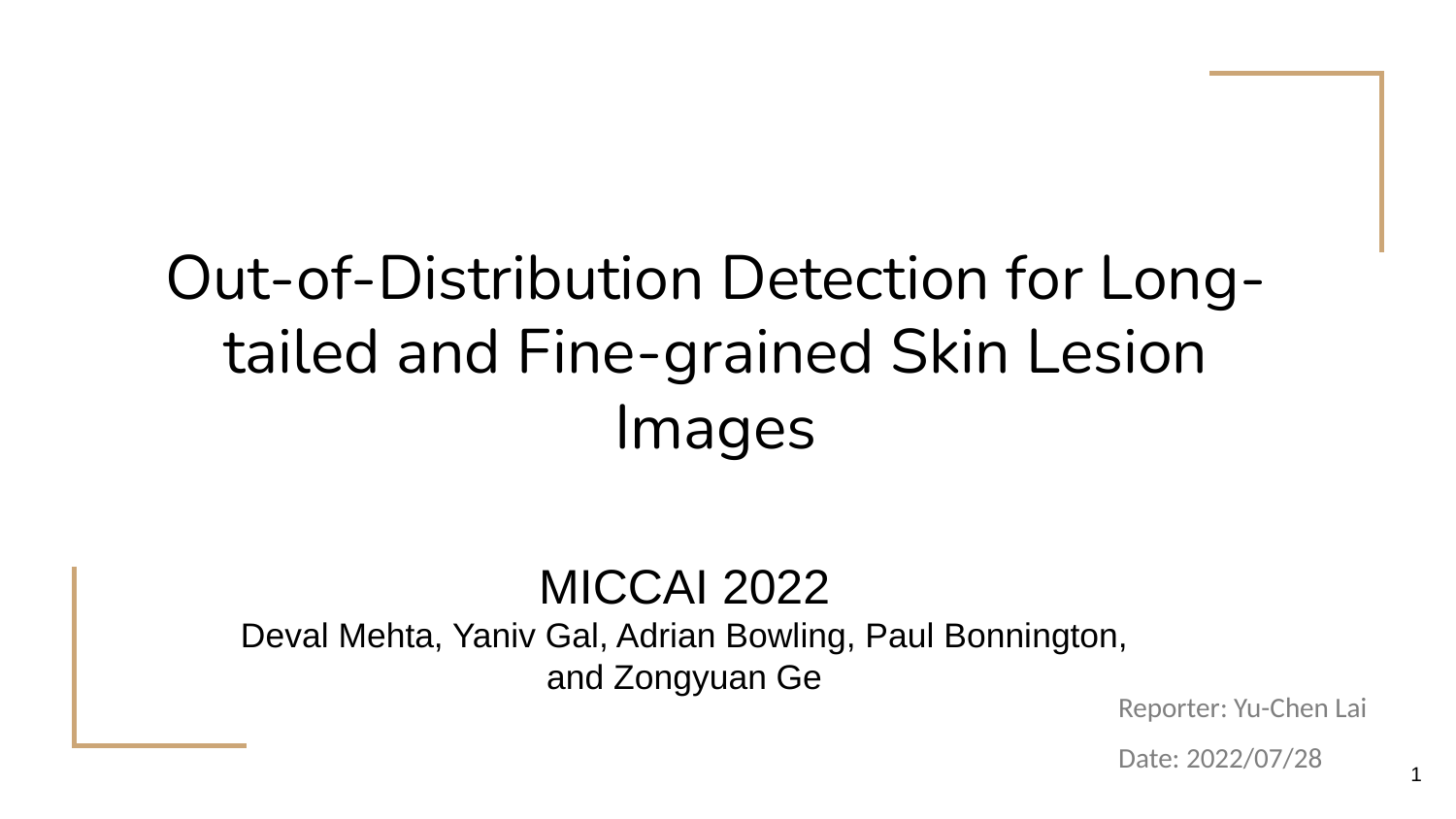

# Out-of-Distribution Detection for Long-tailed and Fine-grained Skin Lesion Images
MICCAI 2022
Deval Mehta, Yaniv Gal, Adrian Bowling, Paul Bonnington, and Zongyuan Ge
Reporter: Yu-Chen Lai
Date: 2022/07/28
1